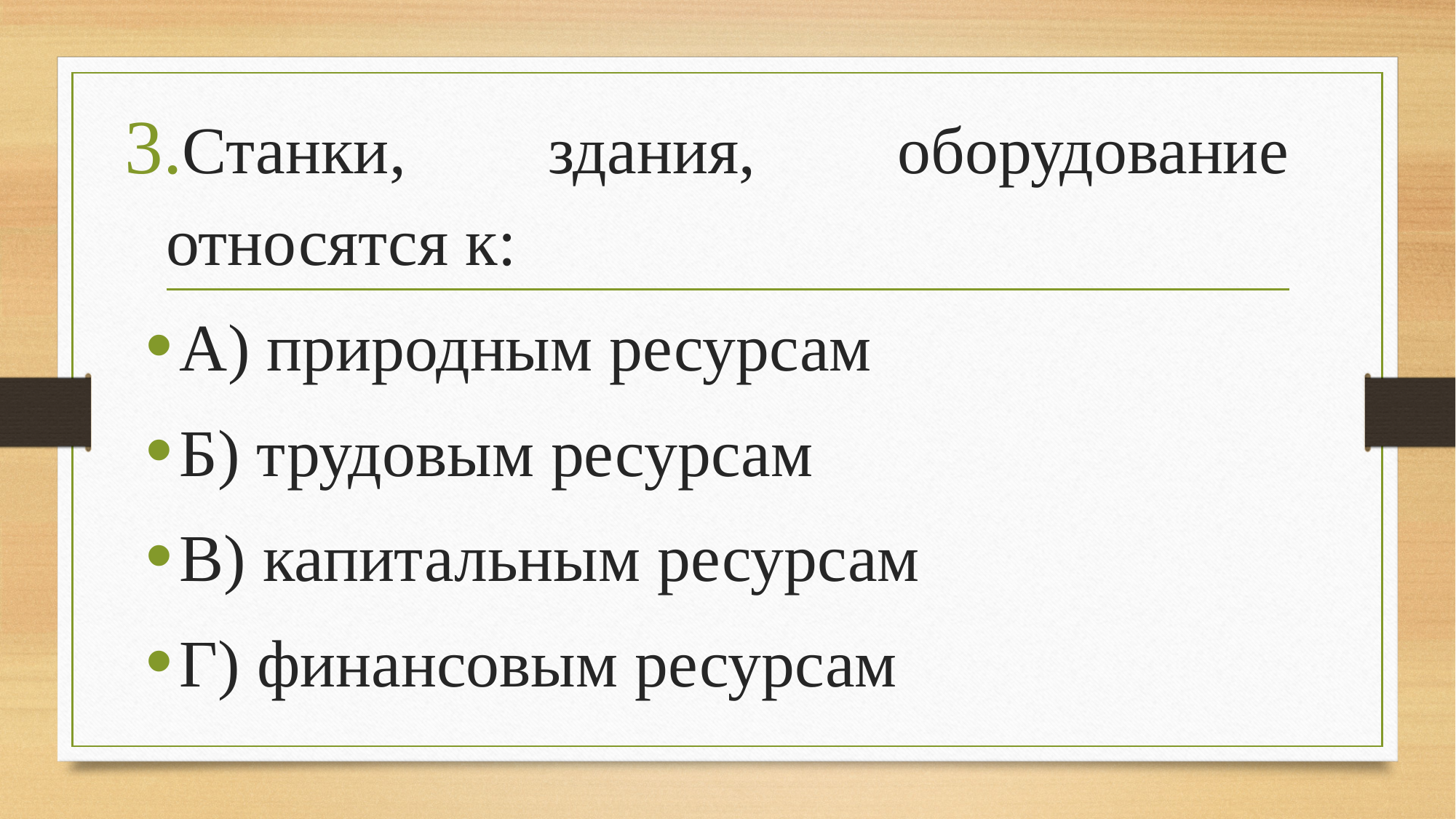

Станки, здания, оборудование относятся к:
А) природным ресурсам
Б) трудовым ресурсам
В) капитальным ресурсам
Г) финансовым ресурсам